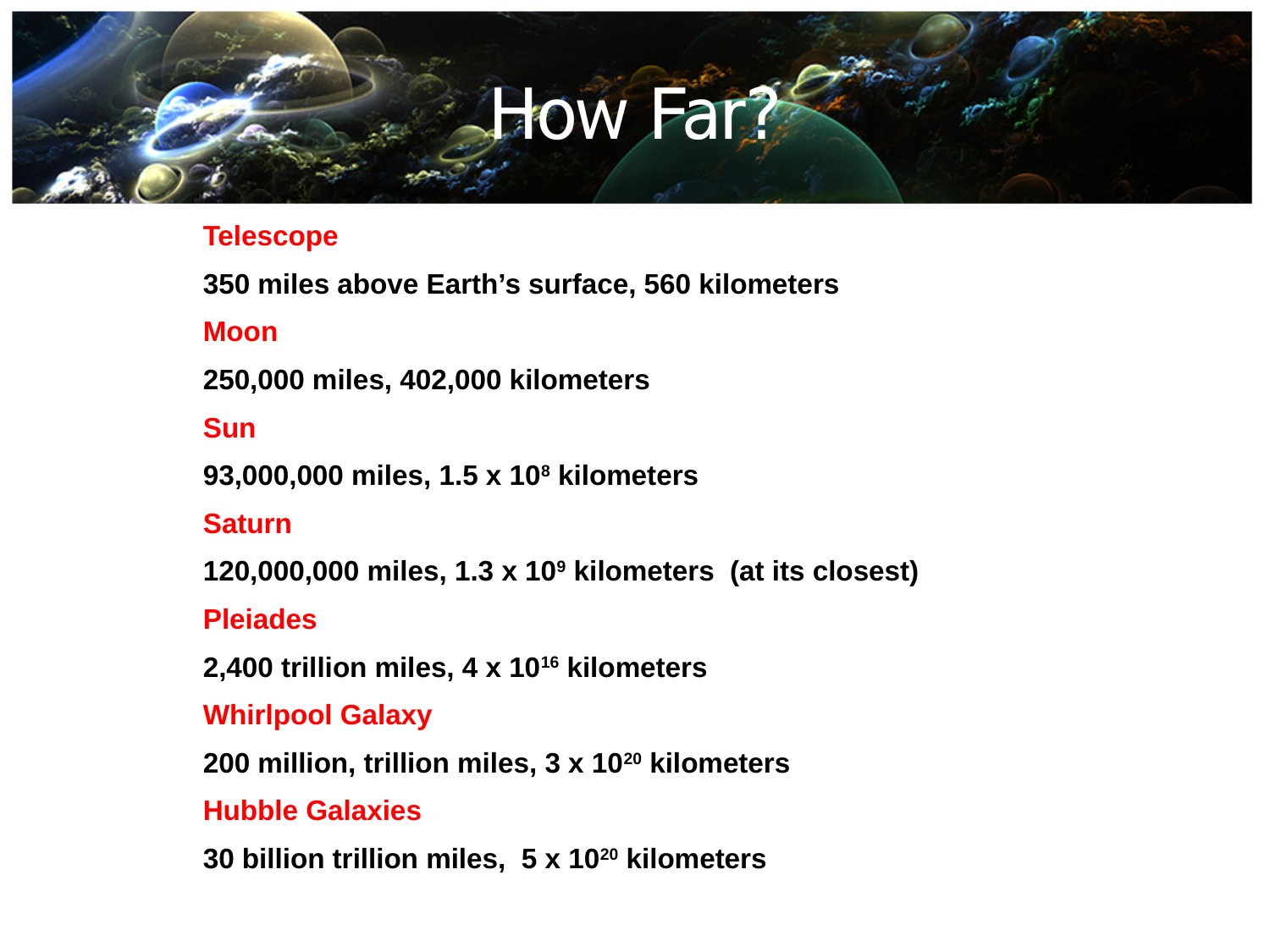

# How Far?
Telescope
350 miles above Earth’s surface, 560 kilometers
Moon
250,000 miles, 402,000 kilometers
Sun
93,000,000 miles, 1.5 x 108 kilometers
Saturn
120,000,000 miles, 1.3 x 109 kilometers  (at its closest)
Pleiades
2,400 trillion miles, 4 x 1016 kilometers
Whirlpool Galaxy
200 million, trillion miles, 3 x 1020 kilometers
Hubble Galaxies
30 billion trillion miles,  5 x 1020 kilometers